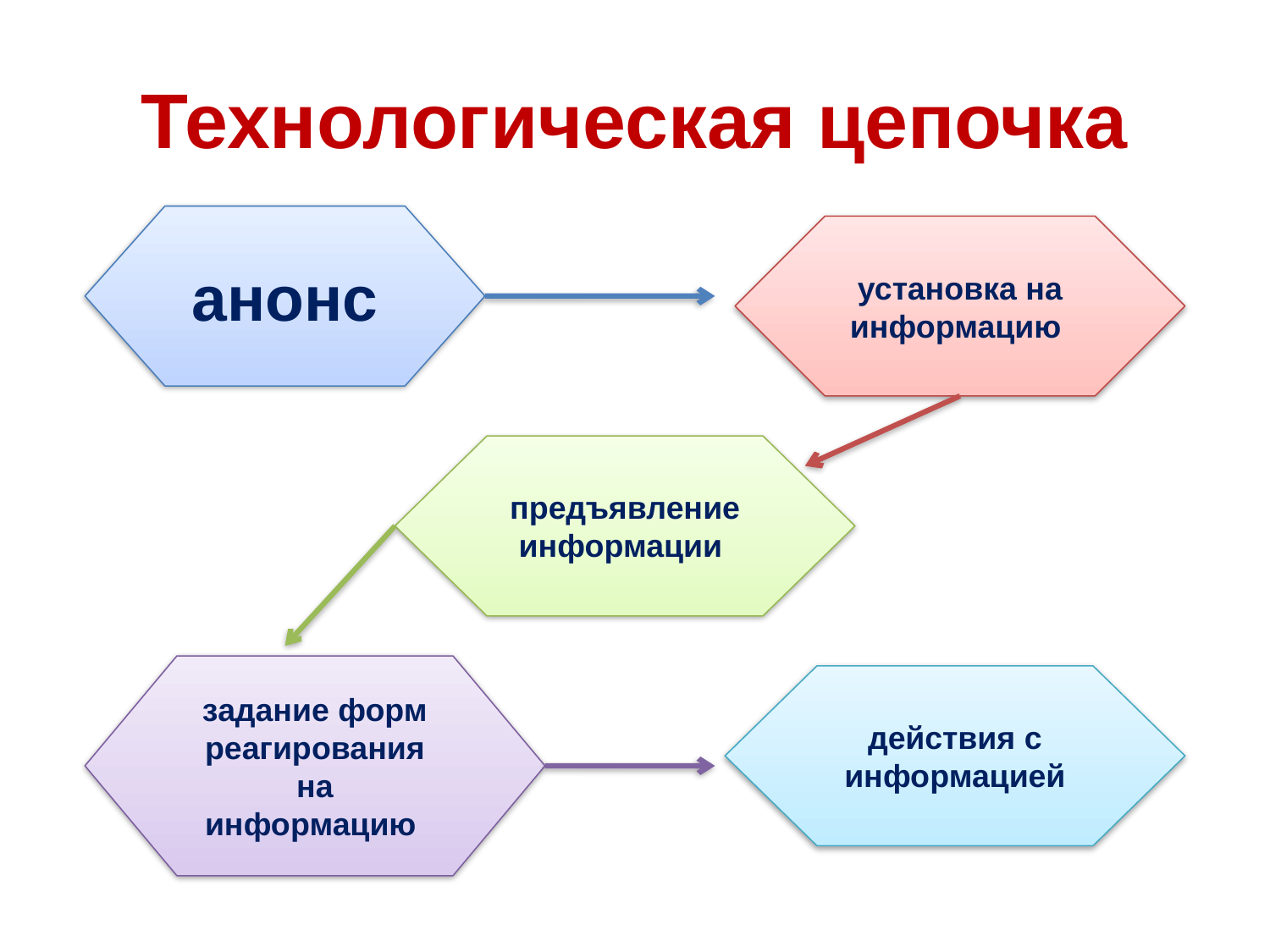

# Технологическая цепочка
анонс
установка на информацию
предъявление информации
задание форм реагирования на информацию
действия с информацией